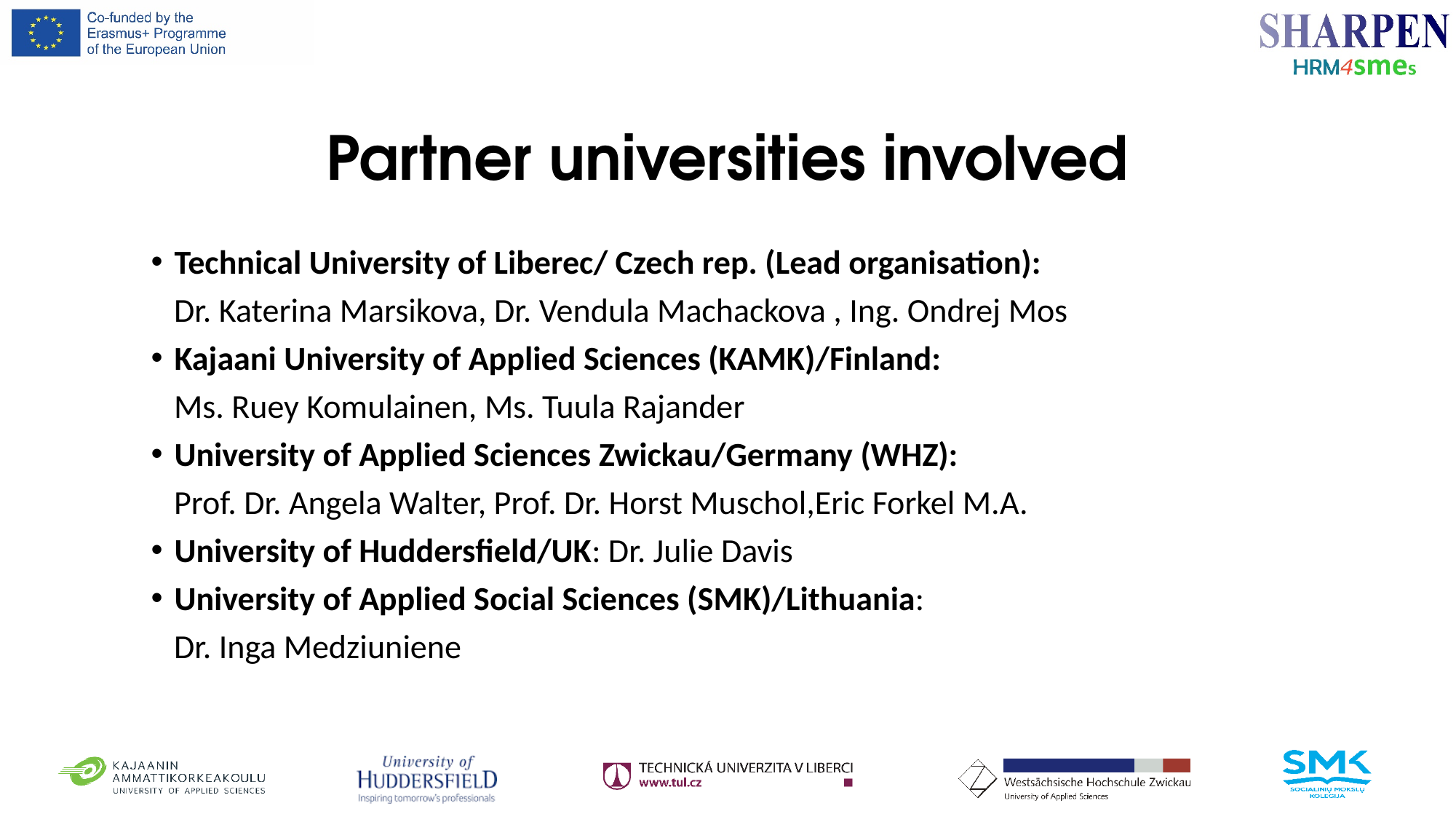

Partner universities involved
Technical University of Liberec/ Czech rep. (Lead organisation):
   Dr. Katerina Marsikova, Dr. Vendula Machackova , Ing. Ondrej Mos
Kajaani University of Applied Sciences (KAMK)/Finland:
   Ms. Ruey Komulainen, Ms. Tuula Rajander
University of Applied Sciences Zwickau/Germany (WHZ):
   Prof. Dr. Angela Walter, Prof. Dr. Horst Muschol,Eric Forkel M.A.
University of Huddersfield/UK: Dr. Julie Davis
University of Applied Social Sciences (SMK)/Lithuania:
   Dr. Inga Medziuniene